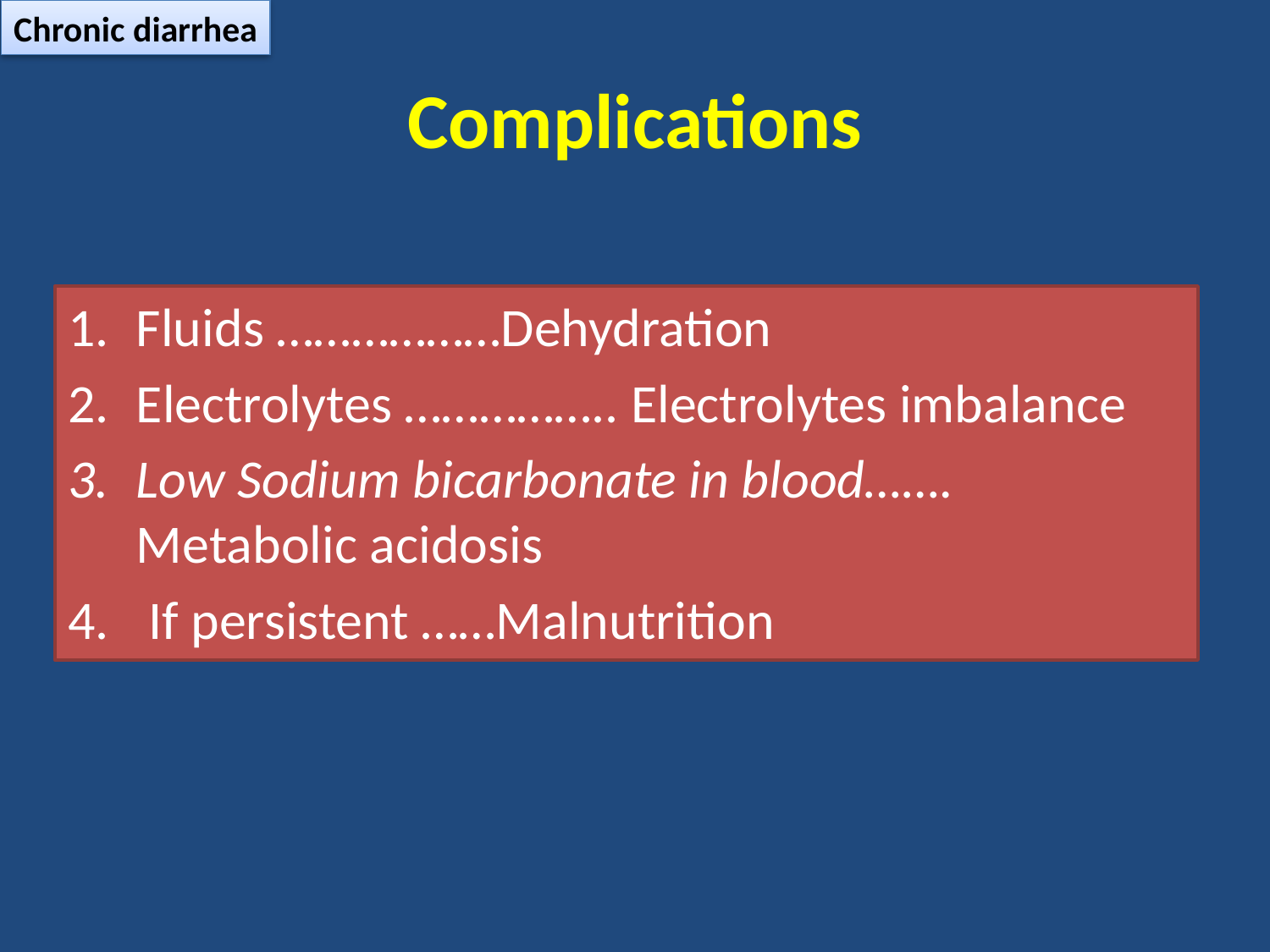

Chronic diarrhea
# Complications
Fluids ………………Dehydration
Electrolytes …………….. Electrolytes imbalance
Low Sodium bicarbonate in blood……. Metabolic acidosis
 If persistent ……Malnutrition